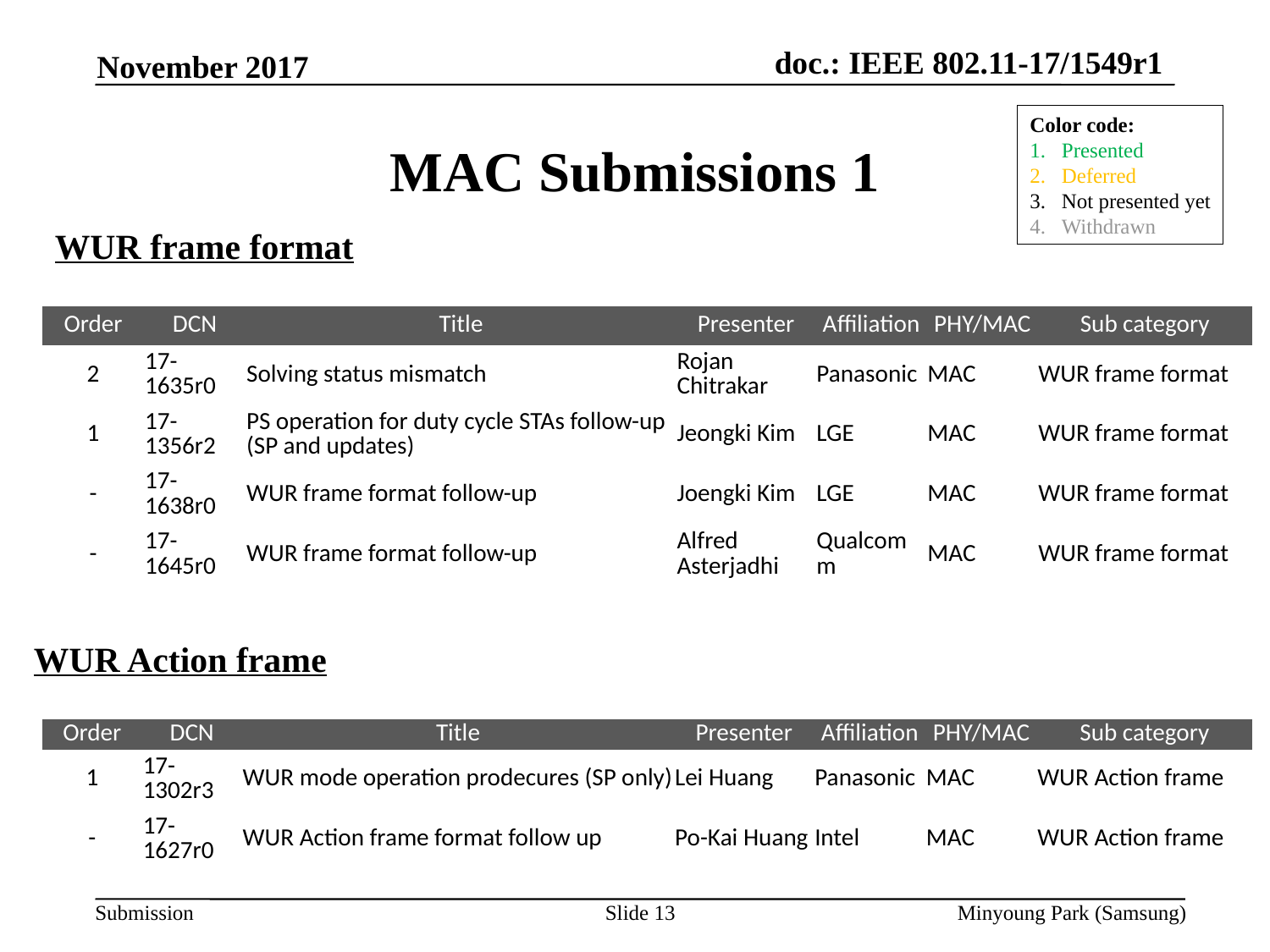

November 2017
# MAC Submissions 1
Color code:
Presented
Deferred
Not presented yet
Withdrawn
WUR frame format

| Order | DCN | Title | Presenter | Affiliation | PHY/MAC | Sub category |
| --- | --- | --- | --- | --- | --- | --- |
| 2 | 17-1635r0 | Solving status mismatch | Rojan Chitrakar | Panasonic | MAC | WUR frame format |
| 1 | 17-1356r2 | PS operation for duty cycle STAs follow-up (SP and updates) | Jeongki Kim | LGE | MAC | WUR frame format |
| - | 17-1638r0 | WUR frame format follow-up | Joengki Kim | LGE | MAC | WUR frame format |
| - | 17-1645r0 | WUR frame format follow-up | Alfred Asterjadhi | Qualcomm | MAC | WUR frame format |
WUR Action frame

| Order | DCN | Title | Presenter | Affiliation | PHY/MAC | Sub category |
| --- | --- | --- | --- | --- | --- | --- |
| 1 | 17-1302r3 | WUR mode operation prodecures (SP only) | Lei Huang | Panasonic | MAC | WUR Action frame |
| - | 17-1627r0 | WUR Action frame format follow up | Po-Kai Huang | Intel | MAC | WUR Action frame |
Slide 13
Minyoung Park (Samsung)